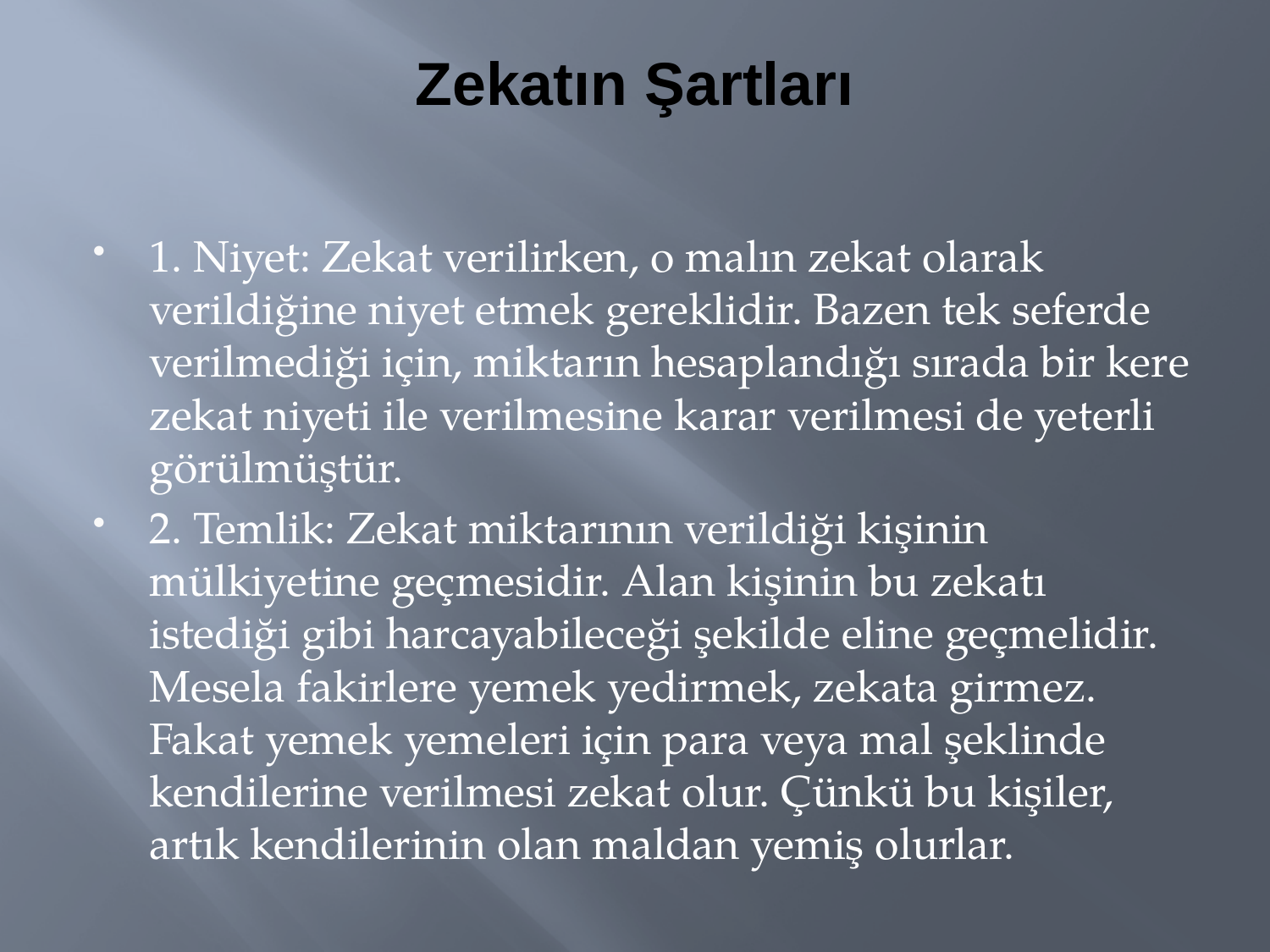

# Zekatın Şartları
1. Niyet: Zekat verilirken, o malın zekat olarak verildiğine niyet etmek gereklidir. Bazen tek seferde verilmediği için, miktarın hesaplandığı sırada bir kere zekat niyeti ile verilmesine karar verilmesi de yeterli görülmüştür.
2. Temlik: Zekat miktarının verildiği kişinin mülkiyetine geçmesidir. Alan kişinin bu zekatı istediği gibi harcayabileceği şekilde eline geçmelidir. Mesela fakirlere yemek yedirmek, zekata girmez. Fakat yemek yemeleri için para veya mal şeklinde kendilerine verilmesi zekat olur. Çünkü bu kişiler, artık kendilerinin olan maldan yemiş olurlar.